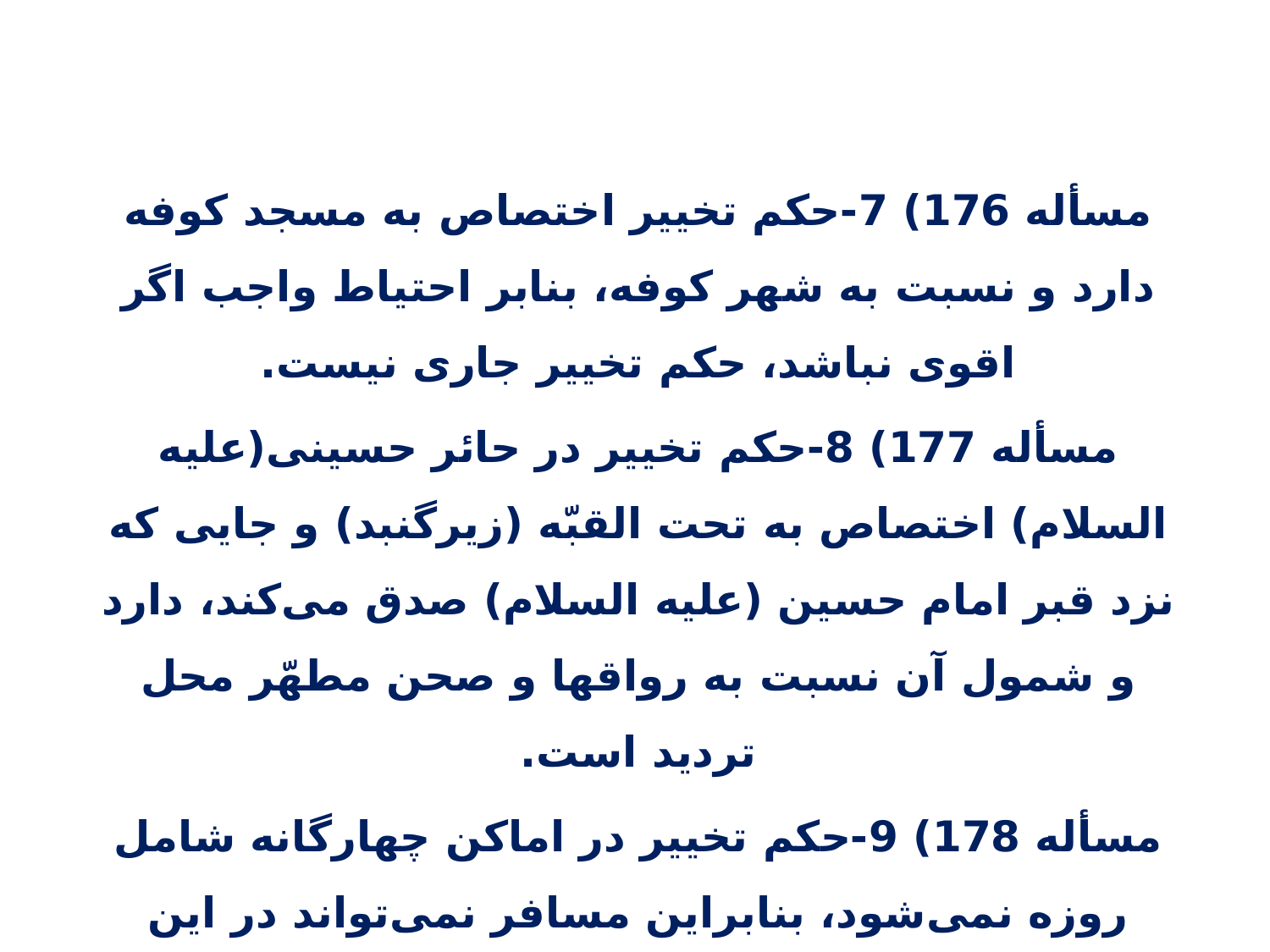

مسأله 176) 7-حکم تخییر اختصاص به مسجد کوفه دارد و نسبت به شهر کوفه، بنابر احتیاط واجب اگر اقوی نباشد، حکم تخییر جاری نیست.
مسأله 177) 8-حکم تخییر در حائر حسینی(علیه السلام) اختصاص به تحت القبّه (زیرگنبد) و جایی که نزد قبر امام حسین (علیه السلام) صدق می‌کند، دارد و شمول آن نسبت به رواقها و صحن مطهّر محل تردید است.
مسأله 178) 9-حکم تخییر در اماکن چهارگانه شامل روزه نمی‌شود، بنابراین مسافر نمی‌تواند در این اماکن روزهی ماه مبارک رمضان را بگیرد.